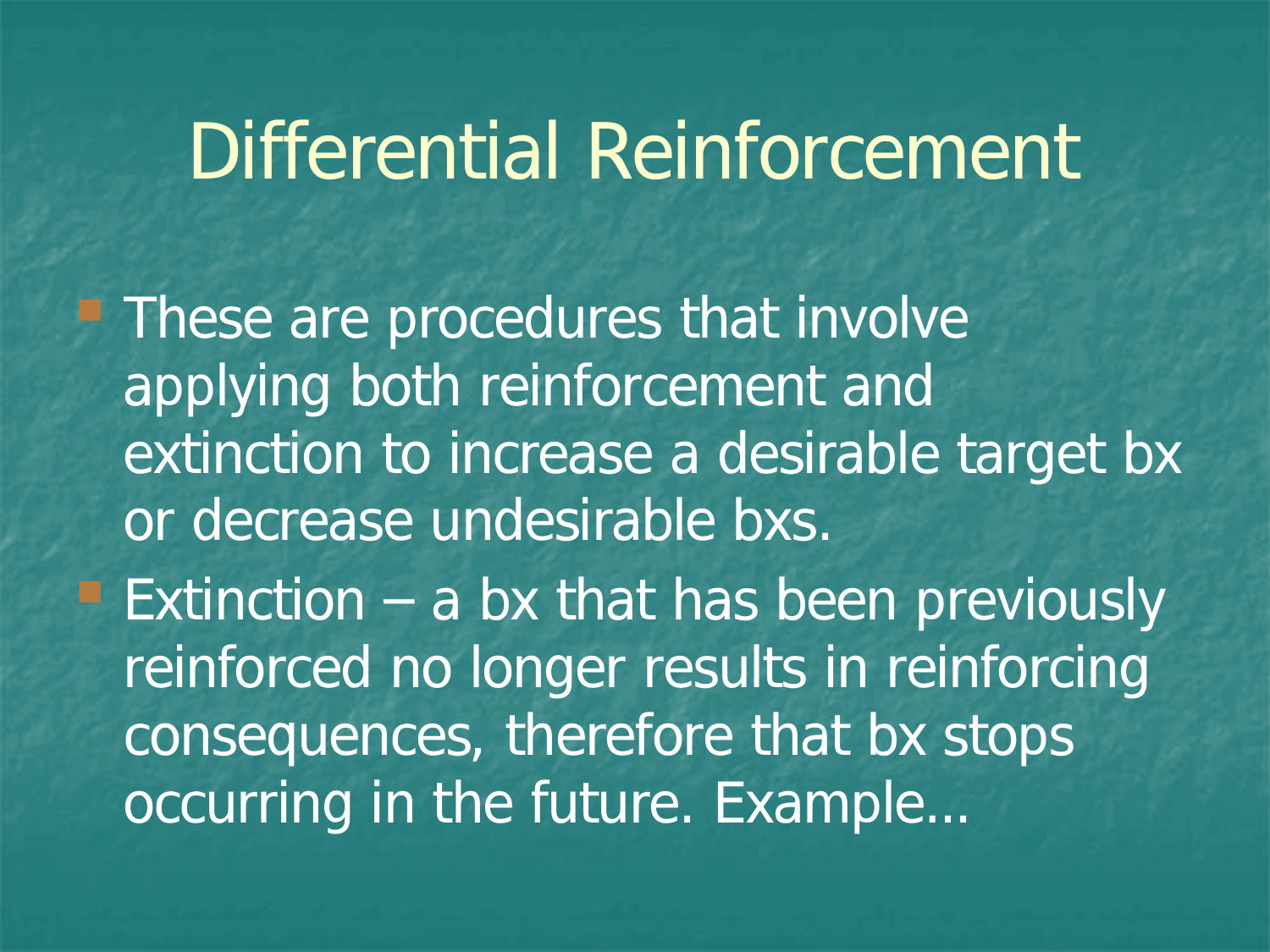

# Differential Reinforcement
These are procedures that involve applying both reinforcement and extinction to increase a desirable target bx or decrease undesirable bxs.
Extinction – a bx that has been previously reinforced no longer results in reinforcing consequences, therefore that bx stops occurring in the future. Example…